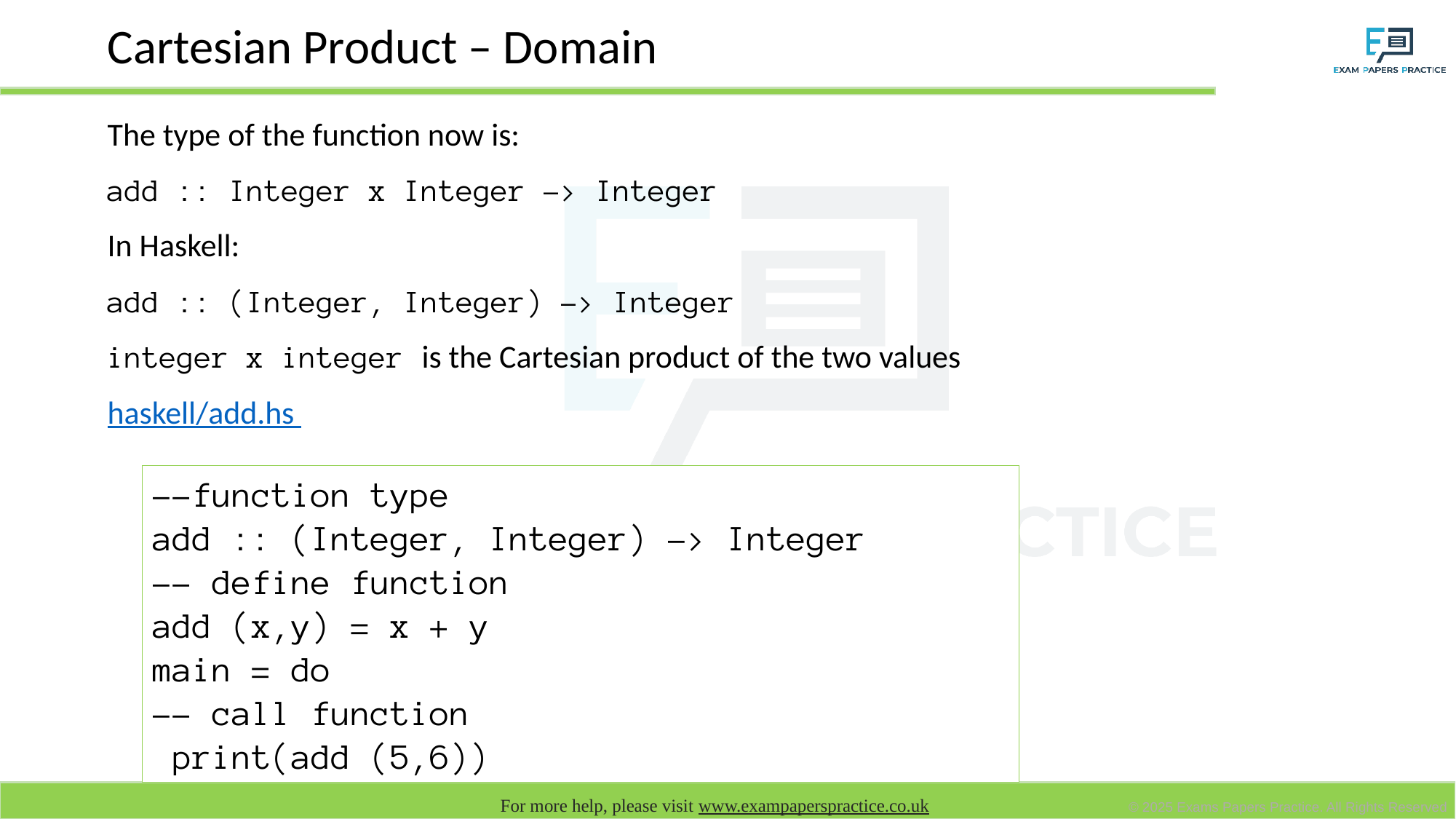

# Cartesian Product – Domain
The type of the function now is:
add :: Integer x Integer -> Integer
In Haskell:
add :: (Integer, Integer) -> Integer
integer x integer is the Cartesian product of the two values
haskell/add.hs

--function type
add :: (Integer, Integer) -> Integer
-- define function
add (x,y) = x + y
main = do
-- call function
 print(add (5,6))